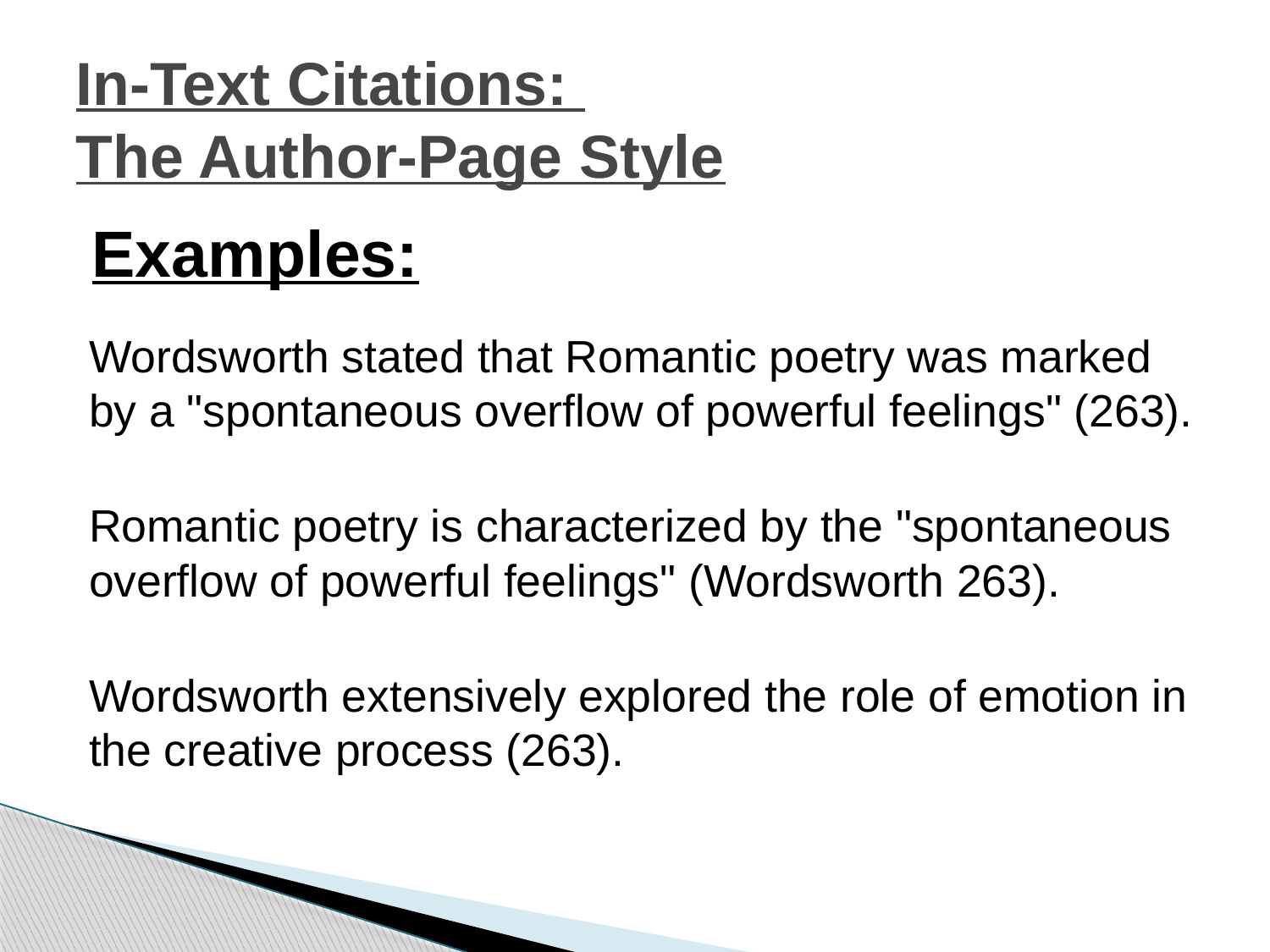

# In-Text Citations: The Author-Page Style
Examples:

Wordsworth stated that Romantic poetry was marked by a "spontaneous overflow of powerful feelings" (263).
Romantic poetry is characterized by the "spontaneous overflow of powerful feelings" (Wordsworth 263).
Wordsworth extensively explored the role of emotion in the creative process (263).